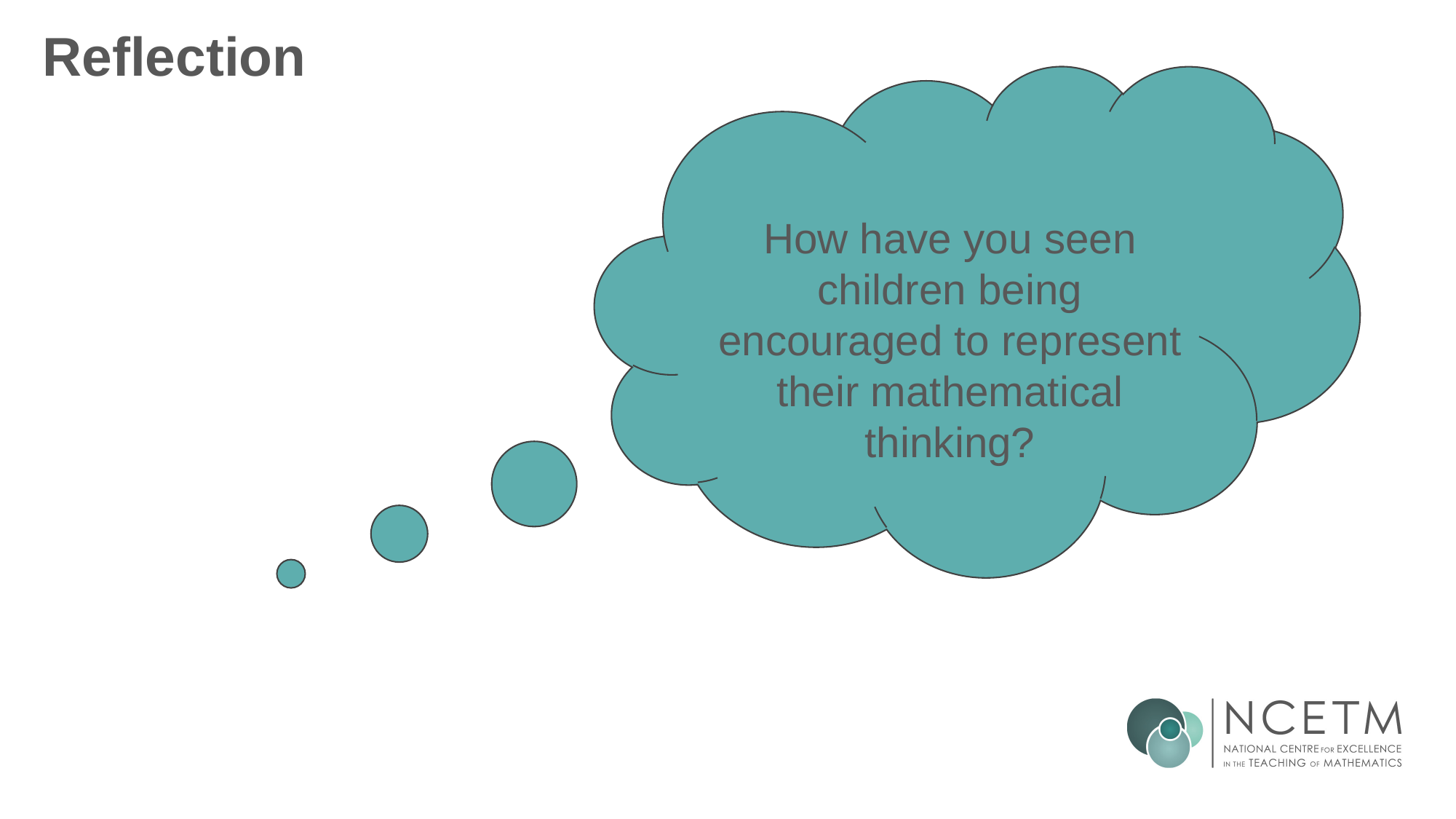

# Reflection

How have you seen children being encouraged to represent their mathematical thinking?